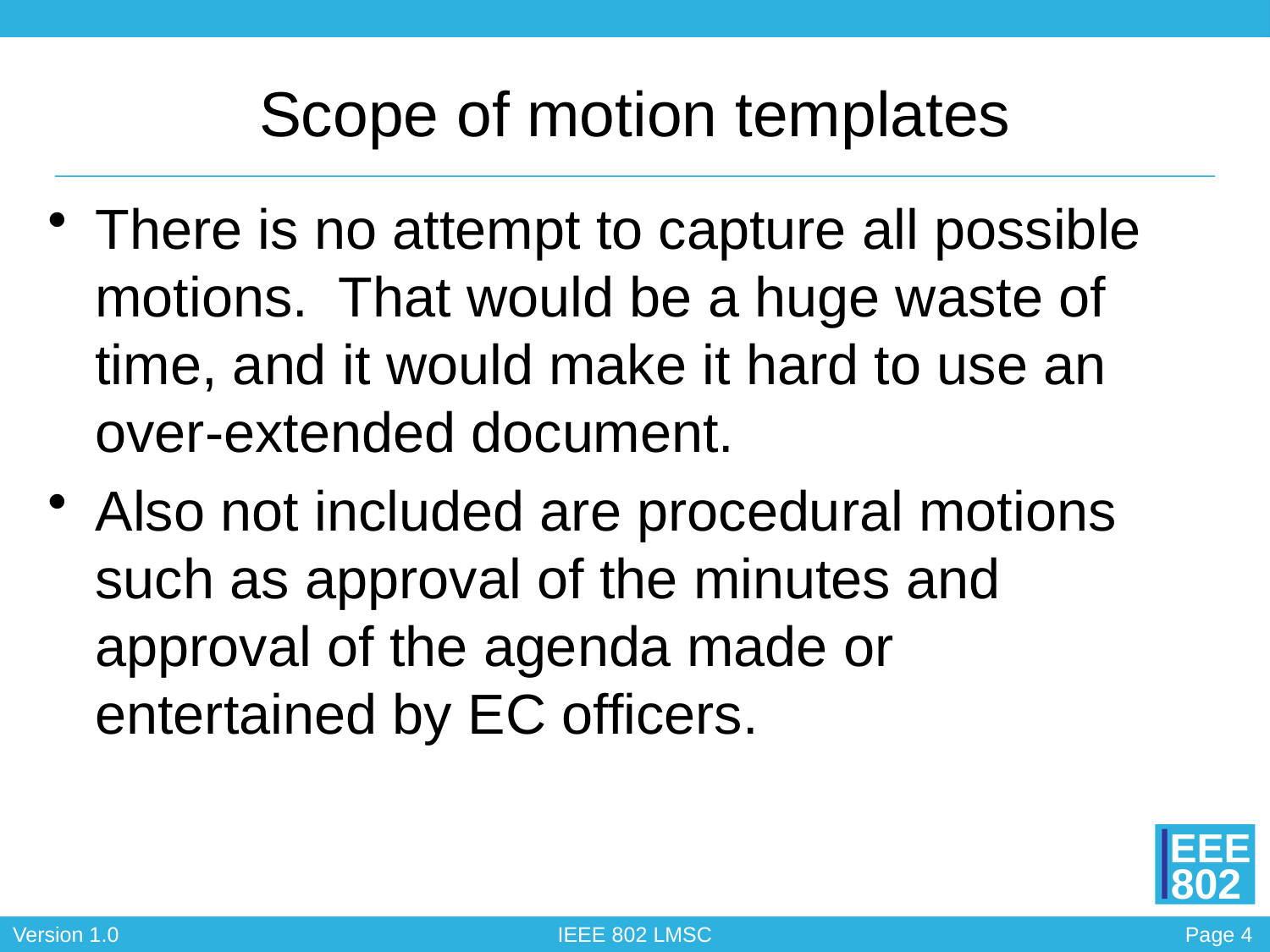

# Scope of motion templates
There is no attempt to capture all possible motions.  That would be a huge waste of time, and it would make it hard to use an over-extended document.
Also not included are procedural motions such as approval of the minutes and approval of the agenda made or entertained by EC officers.